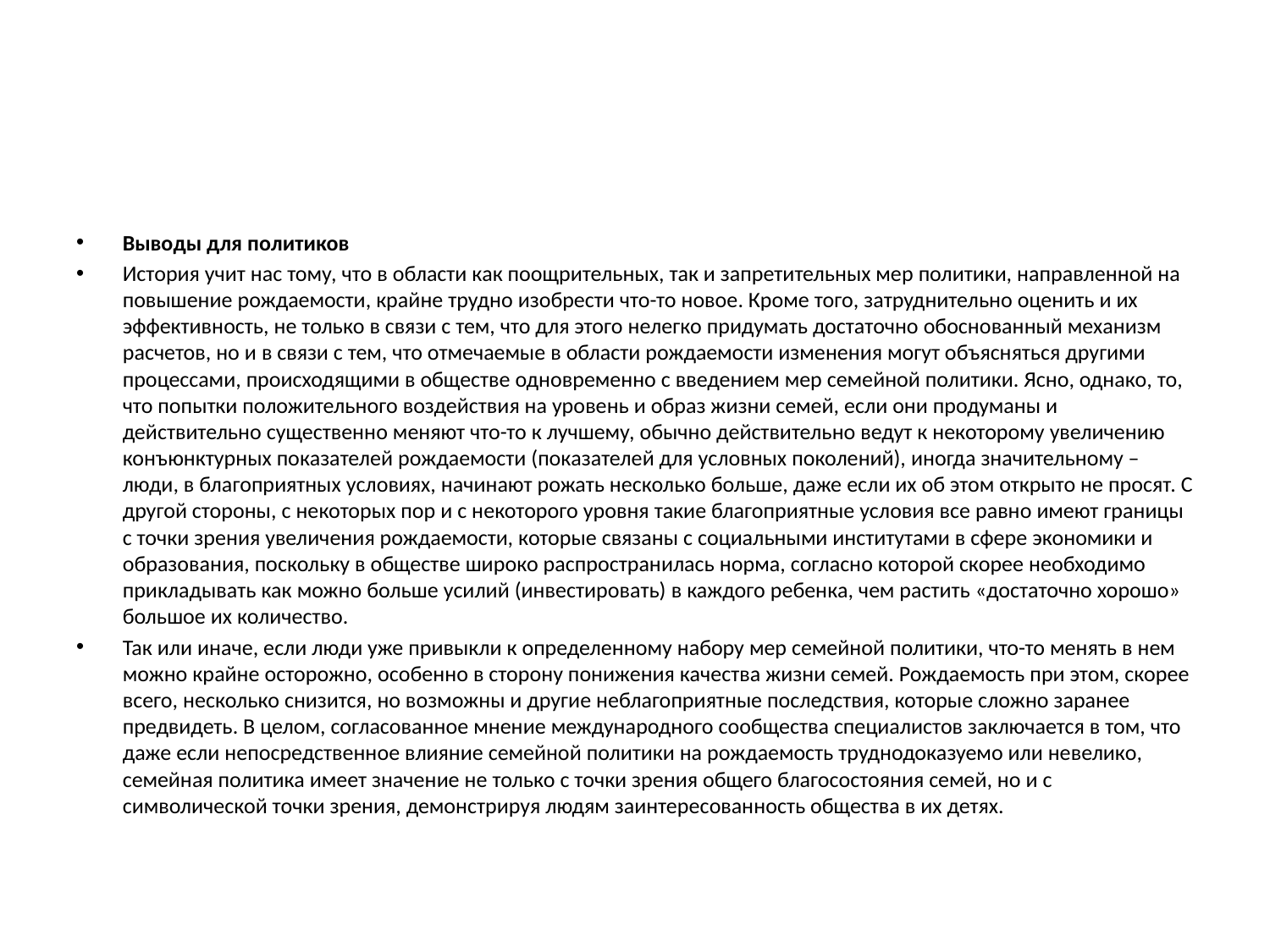

#
Выводы для политиков
История учит нас тому, что в области как поощрительных, так и запретительных мер политики, направленной на повышение рождаемости, крайне трудно изобрести что-то новое. Кроме того, затруднительно оценить и их эффективность, не только в связи с тем, что для этого нелегко придумать достаточно обоснованный механизм расчетов, но и в связи с тем, что отмечаемые в области рождаемости изменения могут объясняться другими процессами, происходящими в обществе одновременно с введением мер семейной политики. Ясно, однако, то, что попытки положительного воздействия на уровень и образ жизни семей, если они продуманы и действительно существенно меняют что-то к лучшему, обычно действительно ведут к некоторому увеличению конъюнктурных показателей рождаемости (показателей для условных поколений), иногда значительному – люди, в благоприятных условиях, начинают рожать несколько больше, даже если их об этом открыто не просят. С другой стороны, с некоторых пор и с некоторого уровня такие благоприятные условия все равно имеют границы с точки зрения увеличения рождаемости, которые связаны с социальными институтами в сфере экономики и образования, поскольку в обществе широко распространилась норма, согласно которой скорее необходимо прикладывать как можно больше усилий (инвестировать) в каждого ребенка, чем растить «достаточно хорошо» большое их количество.
Так или иначе, если люди уже привыкли к определенному набору мер семейной политики, что-то менять в нем можно крайне осторожно, особенно в сторону понижения качества жизни семей. Рождаемость при этом, скорее всего, несколько снизится, но возможны и другие неблагоприятные последствия, которые сложно заранее предвидеть. В целом, согласованное мнение международного сообщества специалистов заключается в том, что даже если непосредственное влияние семейной политики на рождаемость труднодоказуемо или невелико, семейная политика имеет значение не только с точки зрения общего благосостояния семей, но и с символической точки зрения, демонстрируя людям заинтересованность общества в их детях.